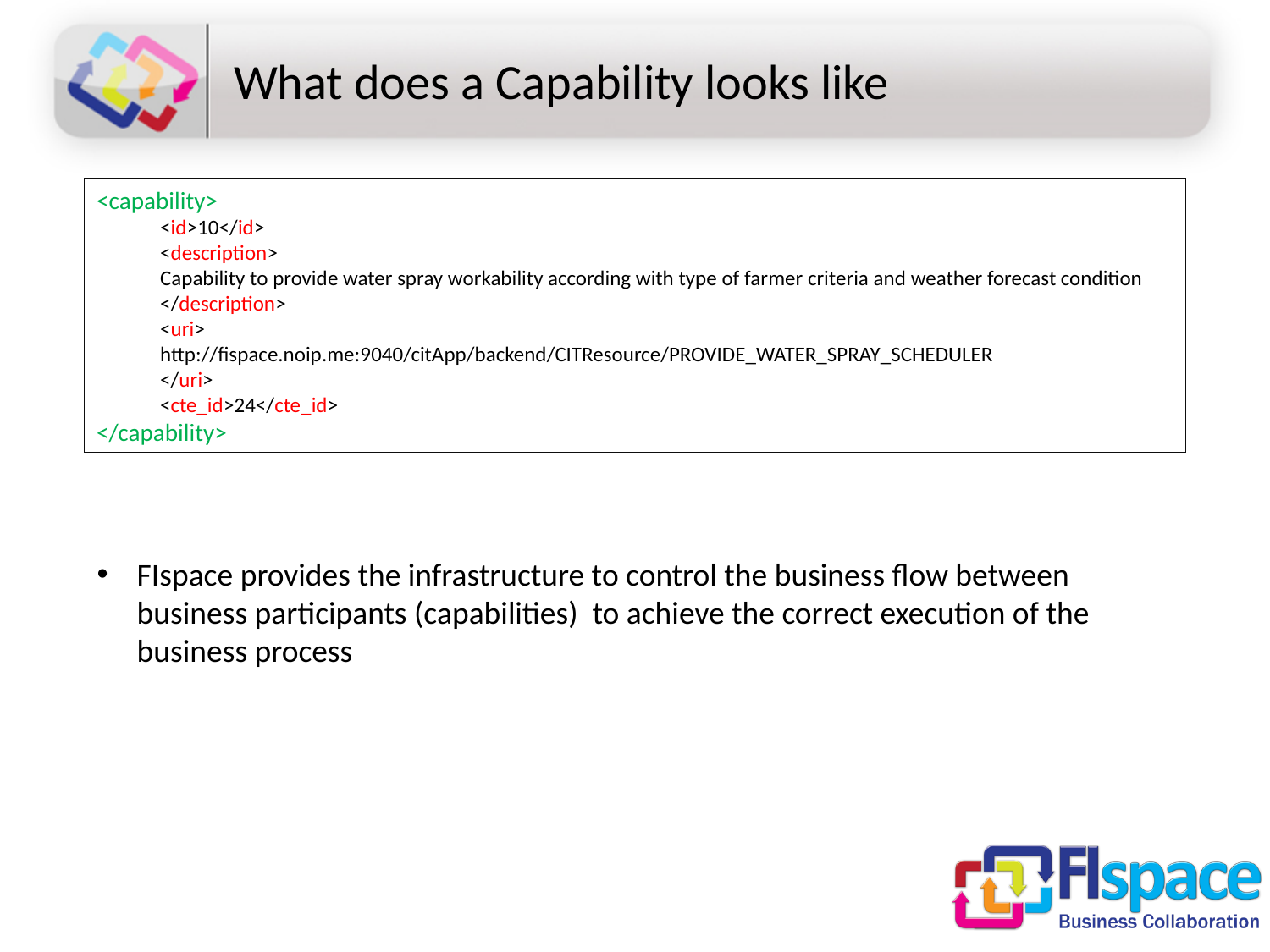

# What does a Capability looks like
<capability>
<id>10</id>
<description>
Capability to provide water spray workability according with type of farmer criteria and weather forecast condition
</description>
<uri>
http://fispace.noip.me:9040/citApp/backend/CITResource/PROVIDE_WATER_SPRAY_SCHEDULER
</uri>
<cte_id>24</cte_id>
</capability>
FIspace provides the infrastructure to control the business flow between business participants (capabilities)  to achieve the correct execution of the business process